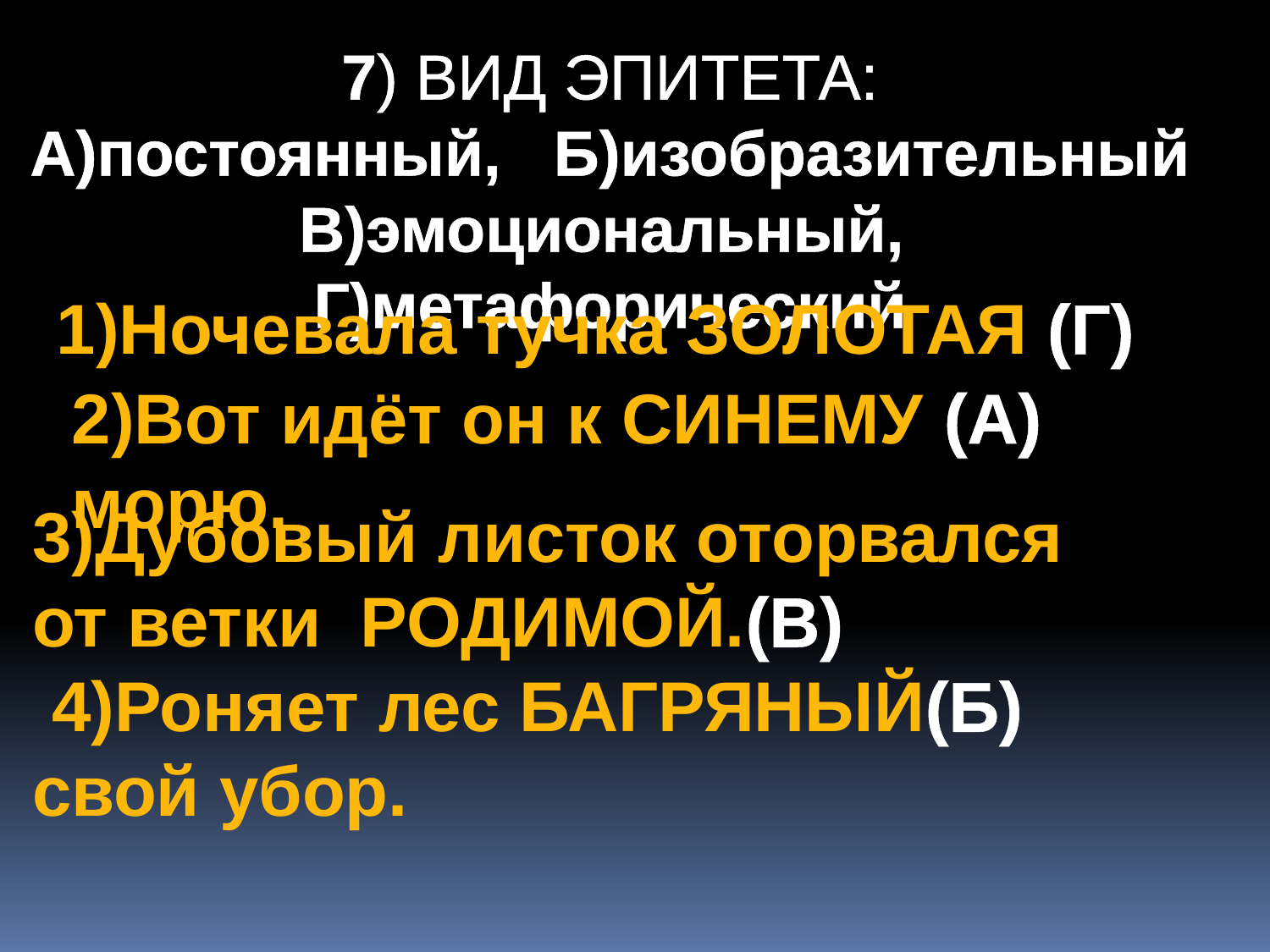

7) ВИД ЭПИТЕТА:
А)постоянный,   Б)изобразительный
В)эмоциональный,  Г)метафорический
1)Ночевала тучка ЗОЛОТАЯ (Г)
2)Вот идёт он к СИНЕМУ (А) морю.
3)Дубовый листок оторвался от ветки  РОДИМОЙ.(В)
 4)Роняет лес БАГРЯНЫЙ(Б) свой убор.